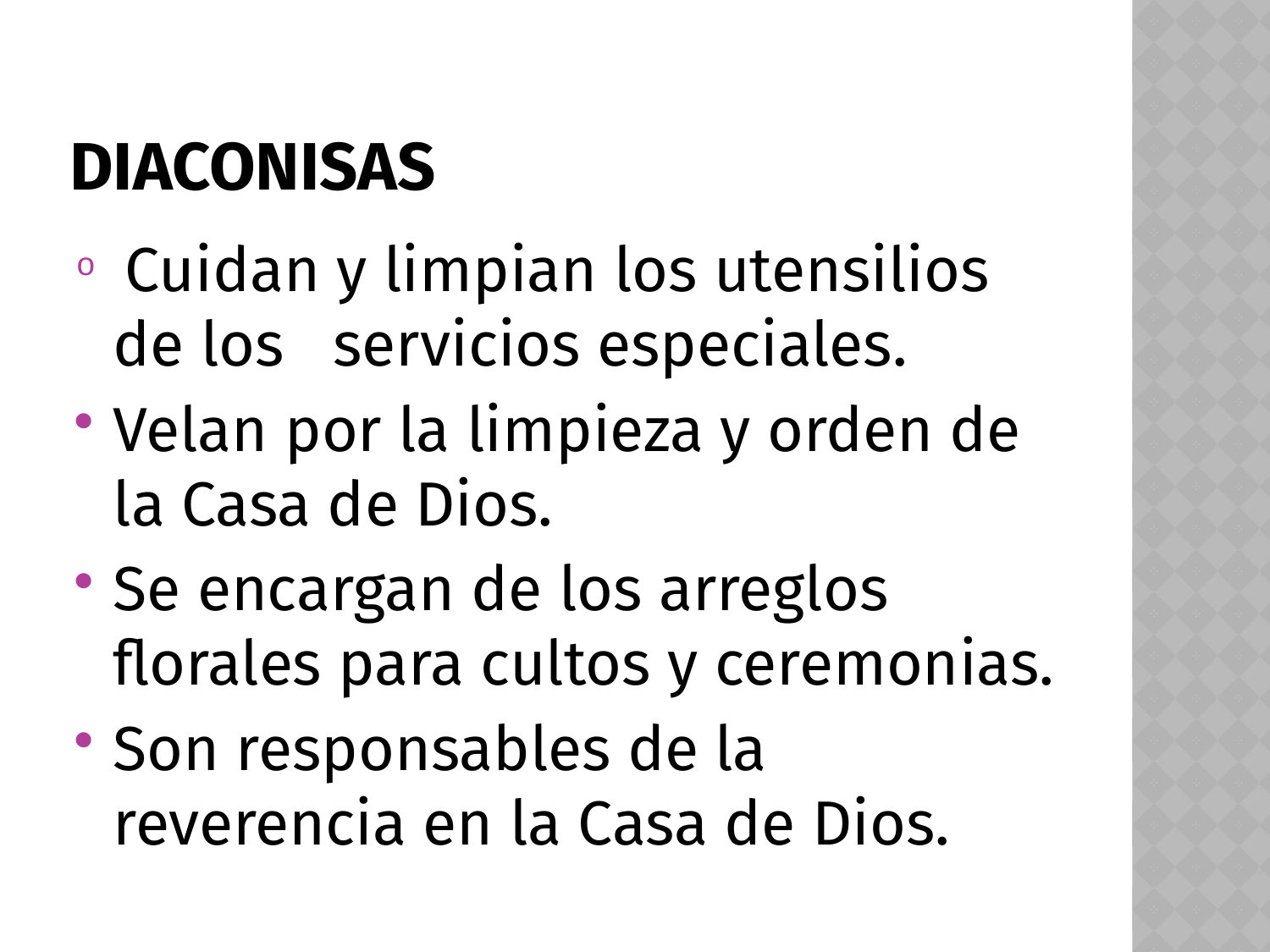

# Diaconisas
 Cuidan y limpian los utensilios de los   servicios especiales.
Velan por la limpieza y orden de la Casa de Dios.
Se encargan de los arreglos florales para cultos y ceremonias.
Son responsables de la reverencia en la Casa de Dios.